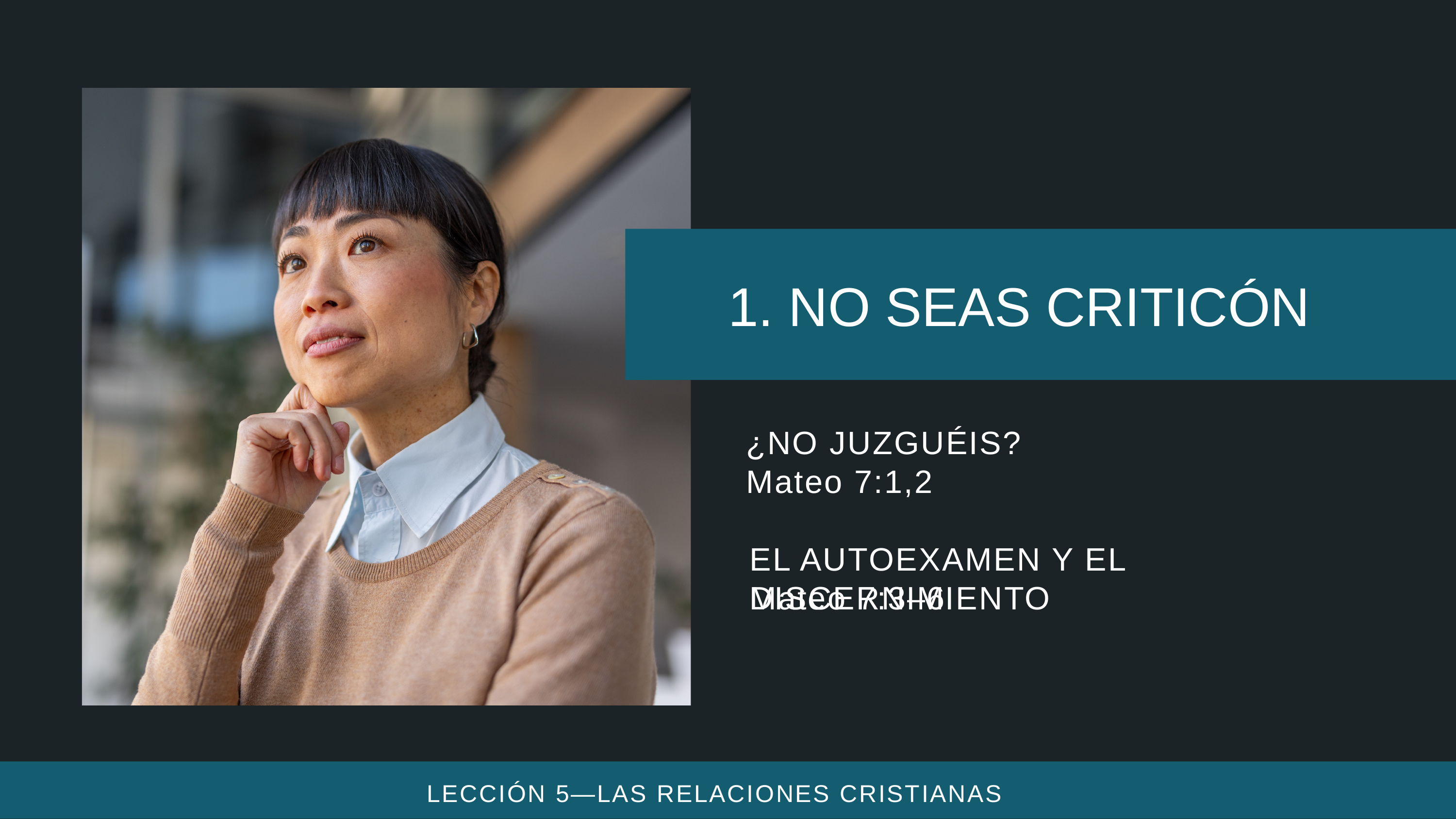

¿NO JUZGUÉIS?
Mateo 7:1,2
EL AUTOEXAMEN Y EL DISCERNIMIENTO
Mateo 7:3–6